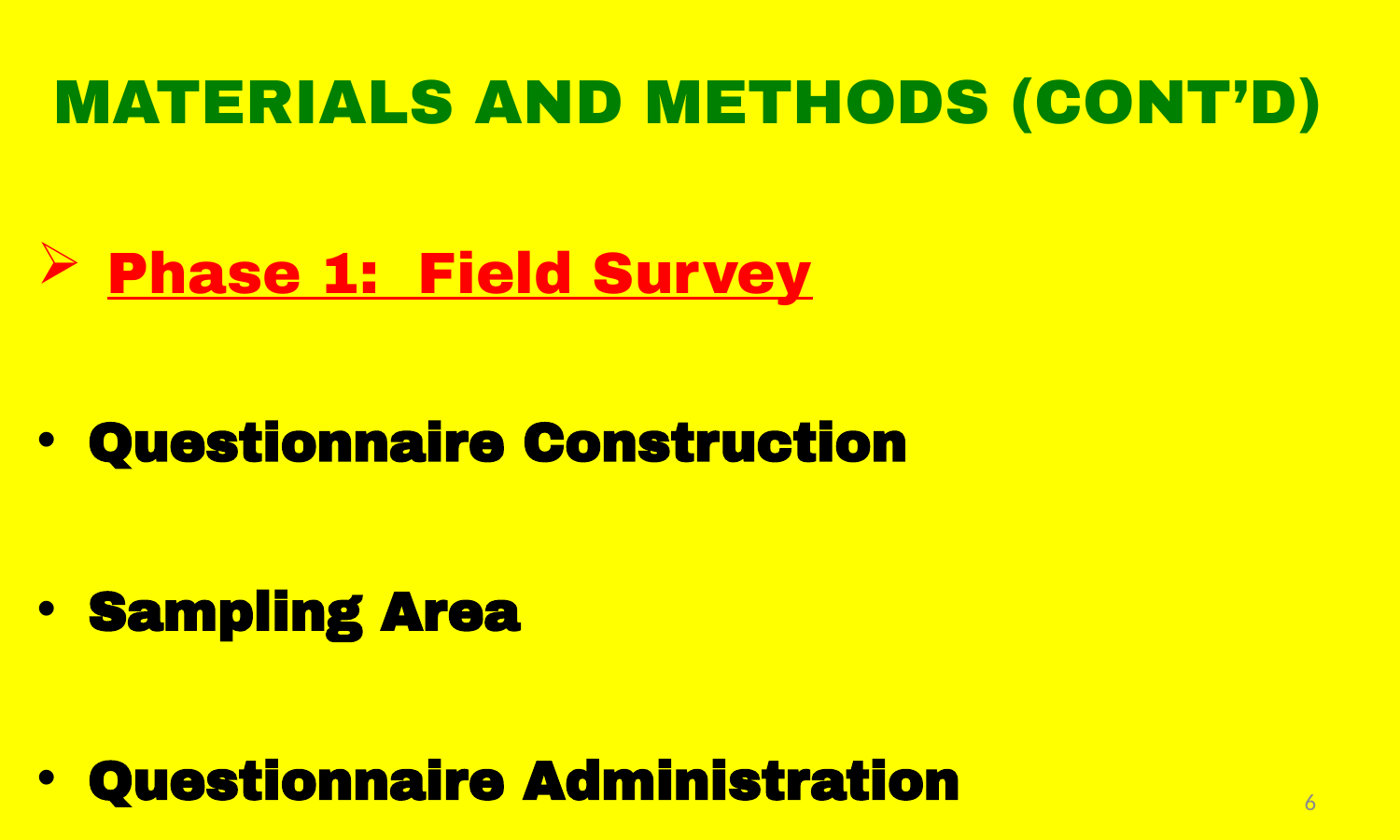

# MATERIALS AND METHODS (CONT’D)

Phase 1:  Field Survey

Questionnaire Construction

Sampling Area

Questionnaire Administration

6